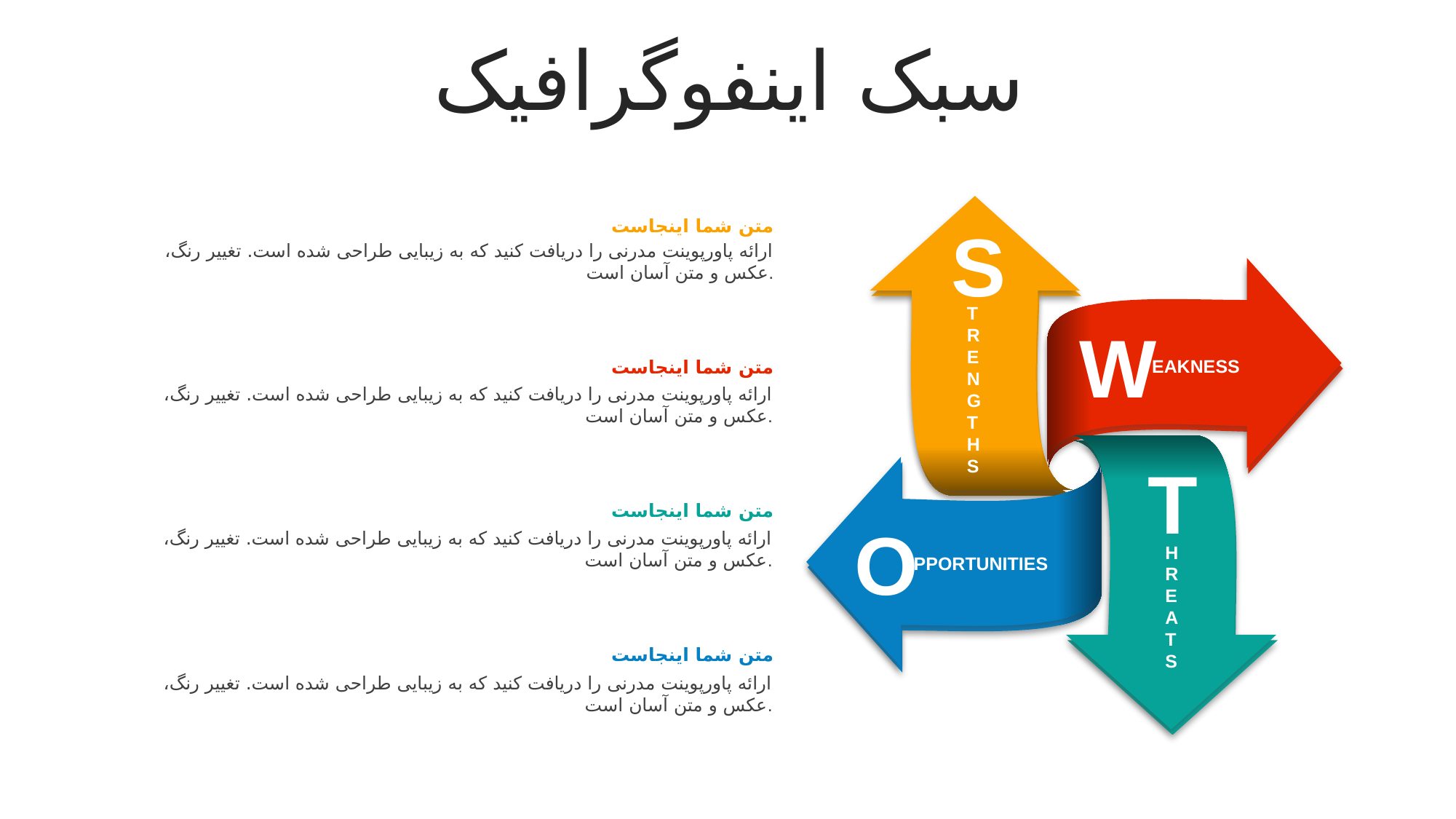

سبک اینفوگرافیک

متن شما اینجاست
ارائه پاورپوینت مدرنی را دریافت کنید که به زیبایی طراحی شده است. تغییر رنگ، عکس و متن آسان است.
S
T
R
E
N
G
T
H
S
W
EAKNESS
T
O
HR
E
A
T
S
PPORTUNITIES
متن شما اینجاست
ارائه پاورپوینت مدرنی را دریافت کنید که به زیبایی طراحی شده است. تغییر رنگ، عکس و متن آسان است.
متن شما اینجاست
ارائه پاورپوینت مدرنی را دریافت کنید که به زیبایی طراحی شده است. تغییر رنگ، عکس و متن آسان است.
متن شما اینجاست
ارائه پاورپوینت مدرنی را دریافت کنید که به زیبایی طراحی شده است. تغییر رنگ، عکس و متن آسان است.